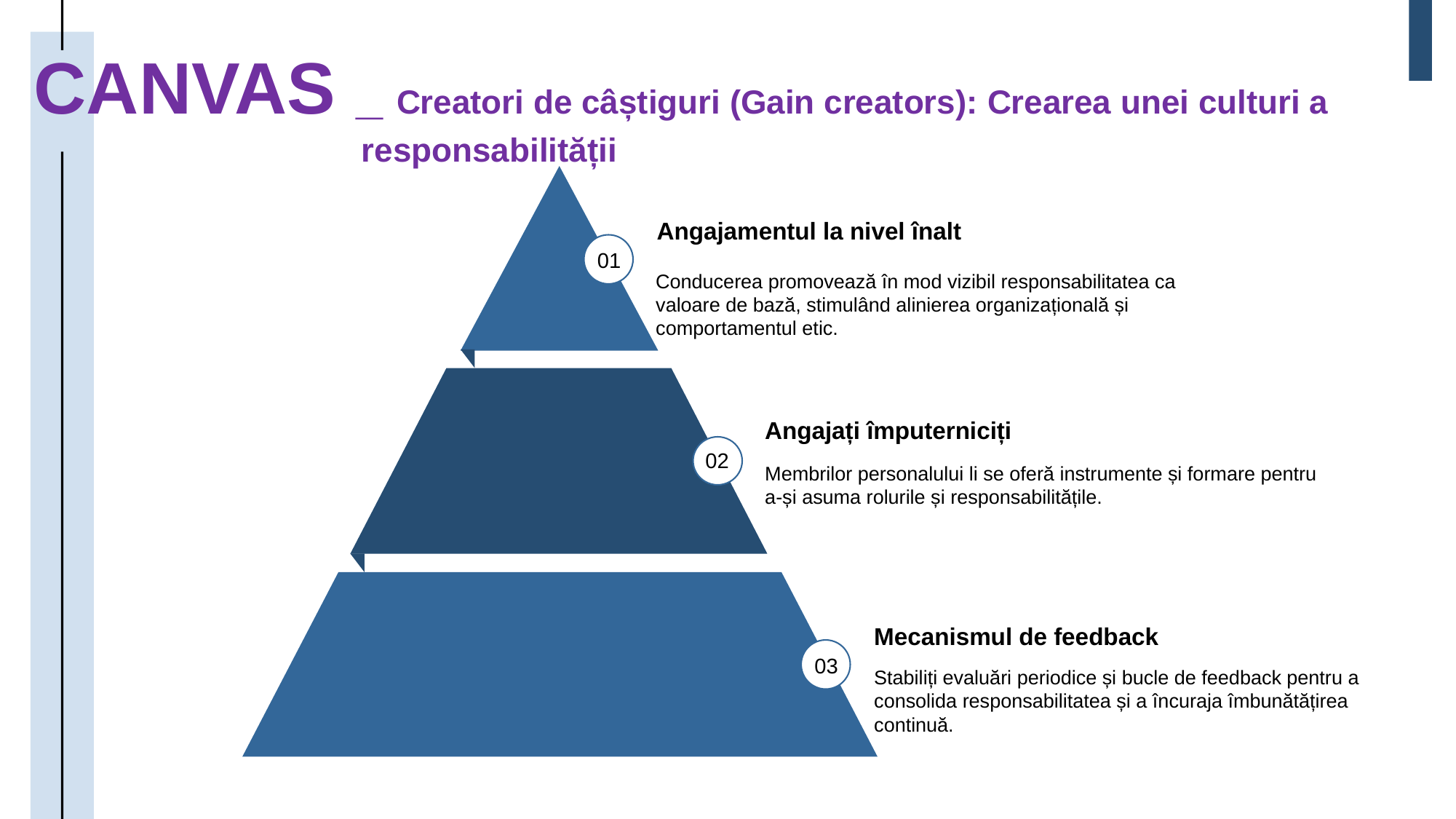

CANVAS _ Creatori de câștiguri (Gain creators): Crearea unei culturi a responsabilității

Angajamentul la nivel înalt

01
Conducerea promovează în mod vizibil responsabilitatea ca valoare de bază, stimulând alinierea organizațională și comportamentul etic.

Angajați împuterniciți

02
Membrilor personalului li se oferă instrumente și formare pentru a-și asuma rolurile și responsabilitățile.

Mecanismul de feedback

03
Stabiliți evaluări periodice și bucle de feedback pentru a consolida responsabilitatea și a încuraja îmbunătățirea continuă.